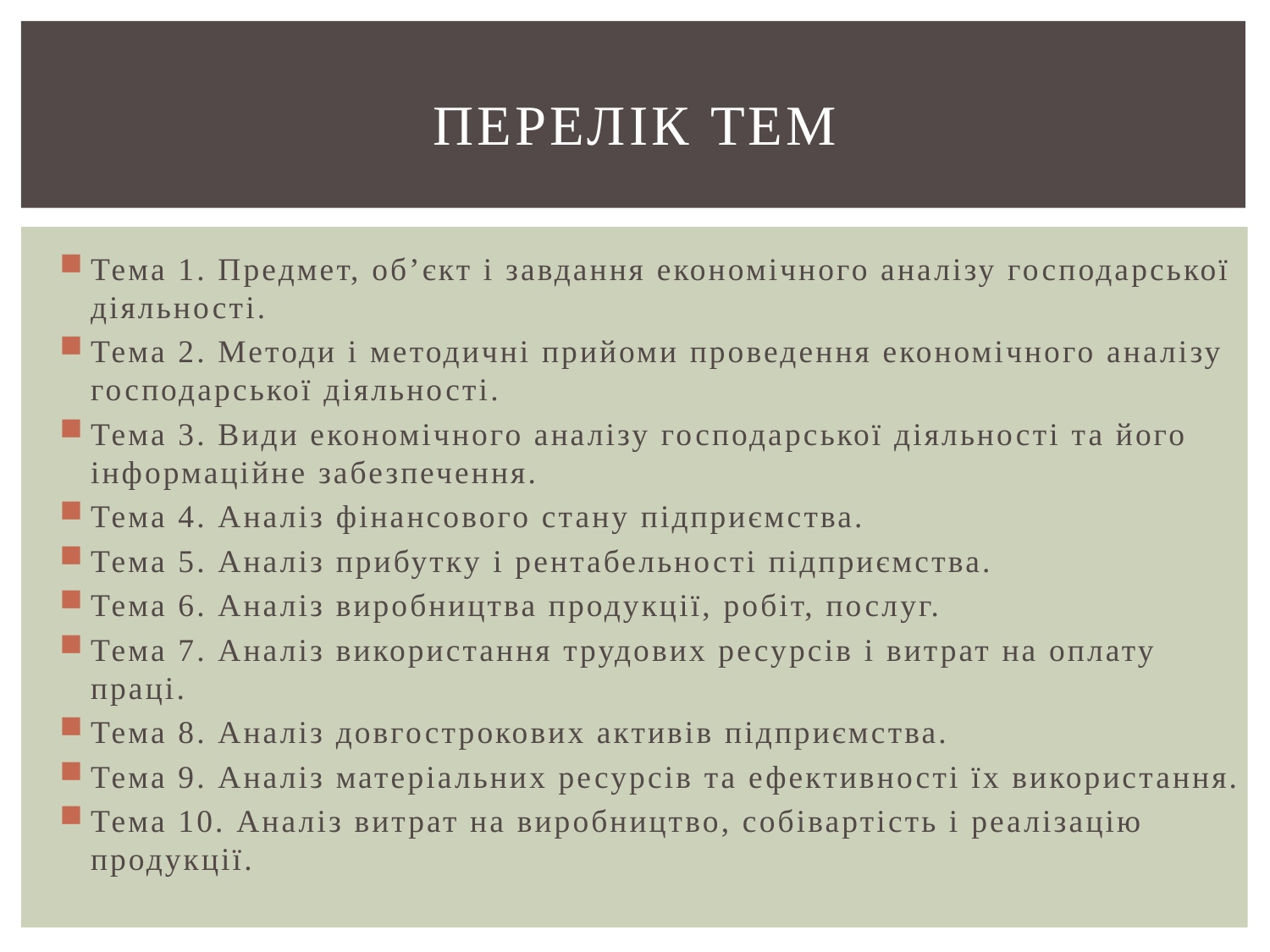

# Перелік тем
Тема 1. Предмет, об’єкт і завдання економічного аналізу господарської діяльності.
Тема 2. Методи і методичні прийоми проведення економічного аналізу господарської діяльності.
Тема 3. Види економічного аналізу господарської діяльності та його інформаційне забезпечення.
Тема 4. Аналіз фінансового стану підприємства.
Тема 5. Аналіз прибутку і рентабельності підприємства.
Тема 6. Аналіз виробництва продукції, робіт, послуг.
Тема 7. Аналіз використання трудових ресурсів і витрат на оплату праці.
Тема 8. Аналіз довгострокових активів підприємства.
Тема 9. Аналіз матеріальних ресурсів та ефективності їх використання.
Тема 10. Аналіз витрат на виробництво, собівартість і реалізацію продукції.